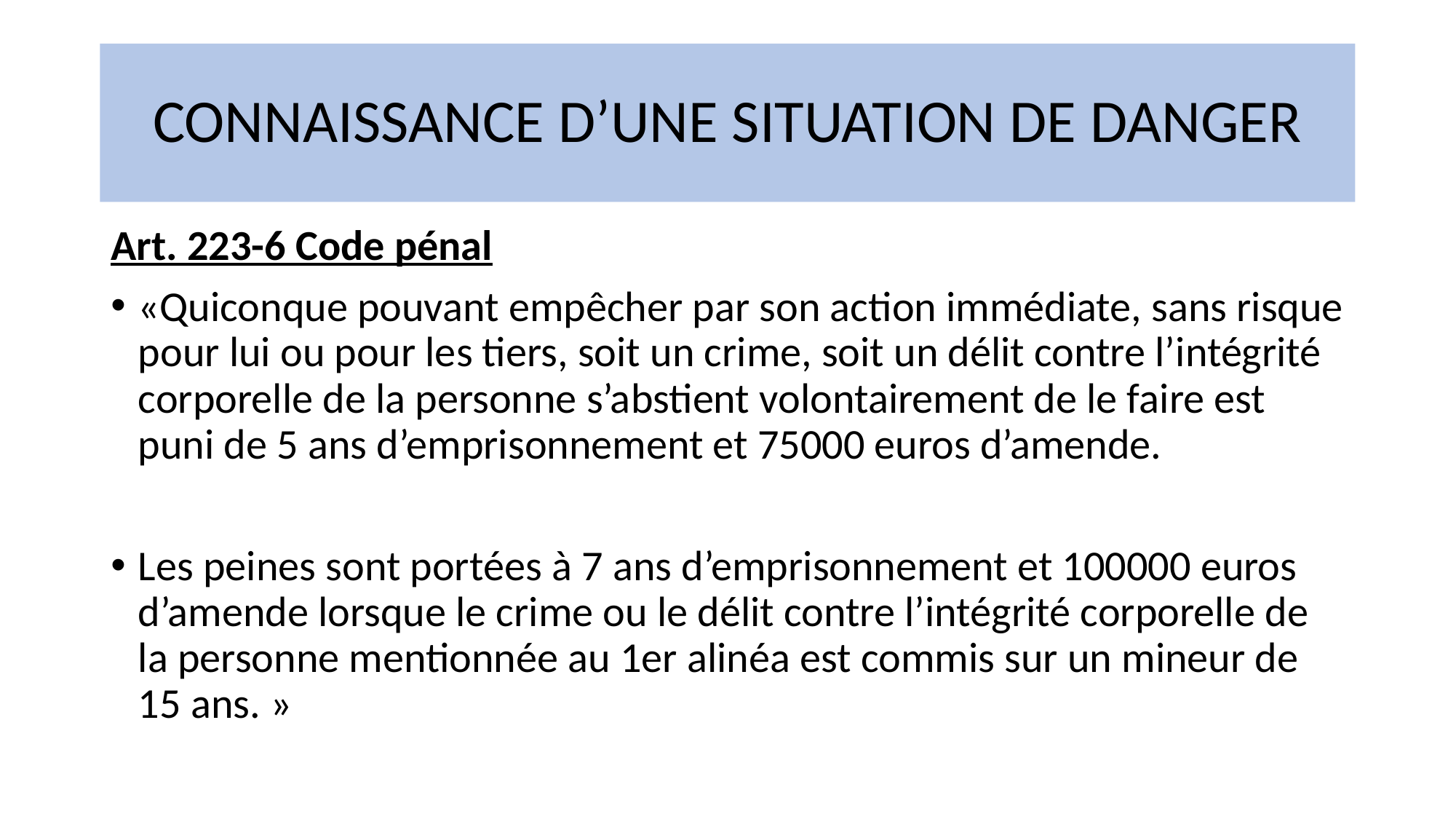

# CONNAISSANCE D’UNE SITUATION DE DANGER
Art. 223-6 Code pénal
«Quiconque pouvant empêcher par son action immédiate, sans risque pour lui ou pour les tiers, soit un crime, soit un délit contre l’intégrité corporelle de la personne s’abstient volontairement de le faire est puni de 5 ans d’emprisonnement et 75000 euros d’amende.

Les peines sont portées à 7 ans d’emprisonnement et 100000 euros d’amende lorsque le crime ou le délit contre l’intégrité corporelle de la personne mentionnée au 1er alinéa est commis sur un mineur de 15 ans. »